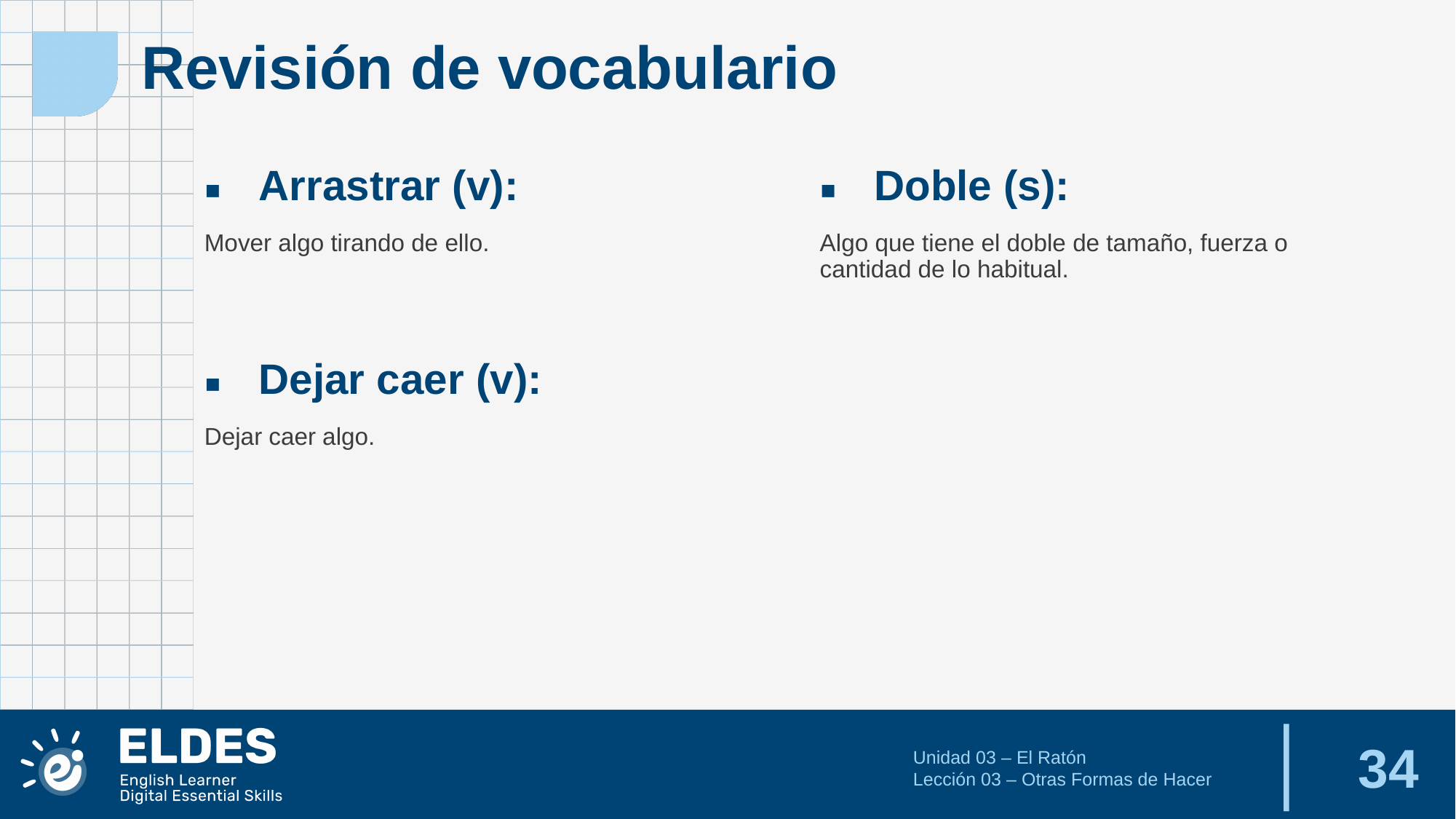

Revisión de vocabulario
Arrastrar (v):
Doble (s):
Mover algo tirando de ello.
Algo que tiene el doble de tamaño, fuerza o cantidad de lo habitual.
Dejar caer (v):
Dejar caer algo.
34
Unidad 03 – El Ratón
Lección 03 – Otras Formas de Hacer C